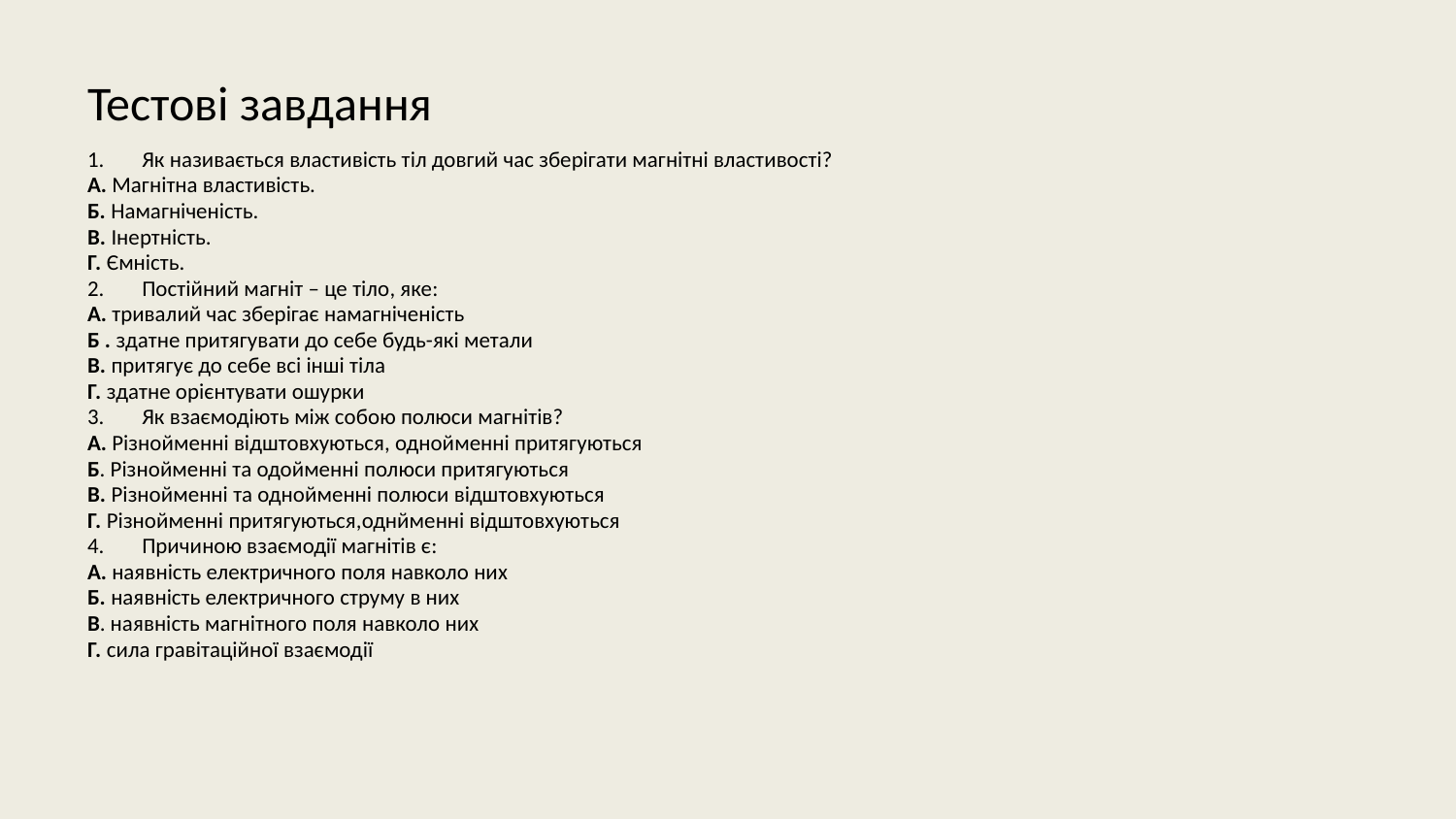

# Тестові завдання
Як називається властивість тіл довгий час зберігати магнітні властивості?
А. Магнітна властивість.
Б. Намагніченість.
В. Інертність.
Г. Ємність.
Постійний магніт – це тіло, яке:
А. тривалий час зберігає намагніченість
Б . здатне притягувати до себе будь-які метали
В. притягує до себе всі інші тіла
Г. здатне орієнтувати ошурки
Як взаємодіють між собою полюси магнітів?
А. Різнойменні відштовхуються, однойменні притягуються
Б. Різнойменні та одойменні полюси притягуються
В. Різнойменні та однойменні полюси відштовхуються
Г. Різнойменні притягуються,однйменні відштовхуються
Причиною взаємодії магнітів є:
А. наявність електричного поля навколо них
Б. наявність електричного струму в них
В. наявність магнітного поля навколо них
Г. сила гравітаційної взаємодії